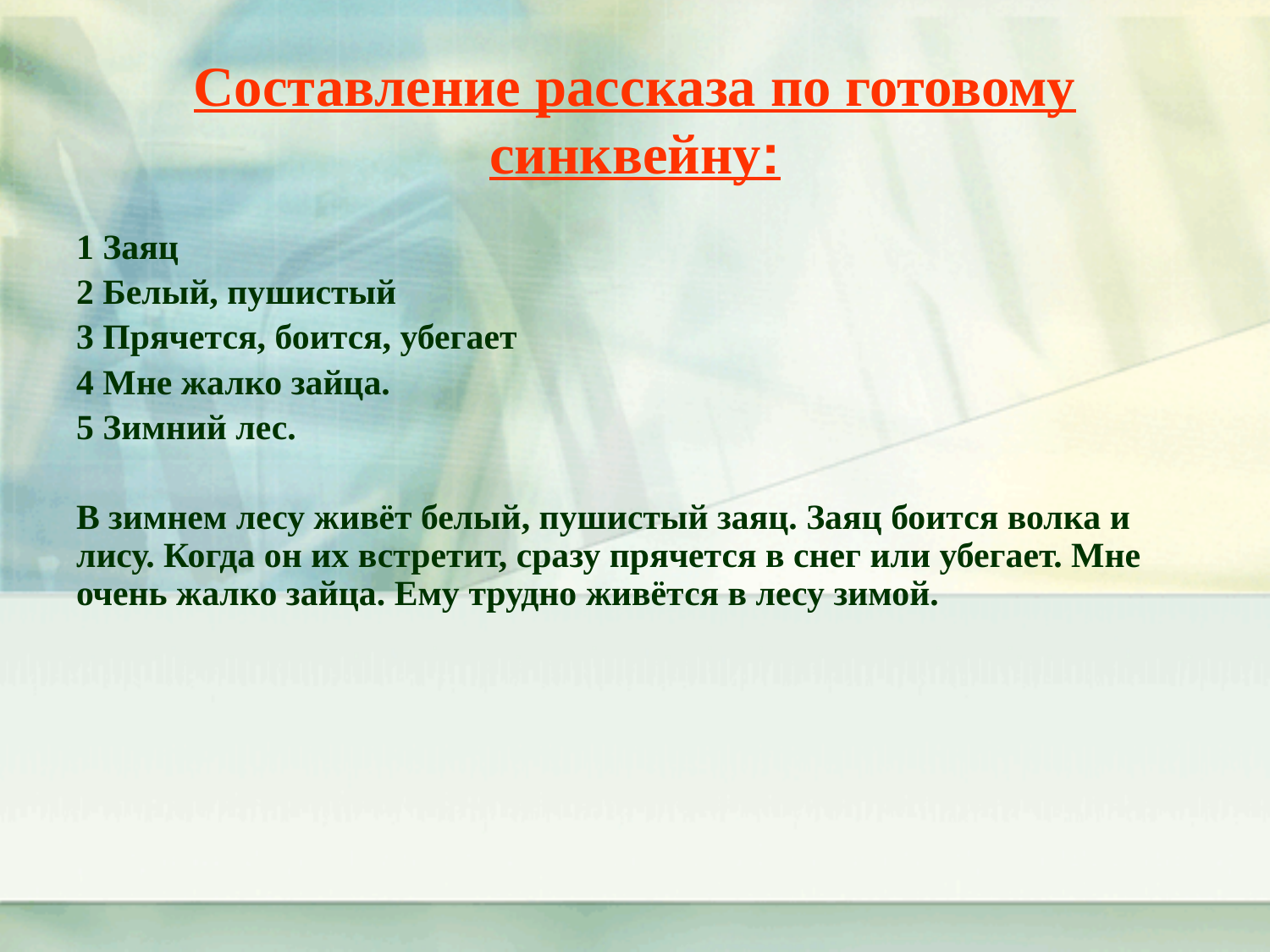

# Составление рассказа по готовому синквейну:
1 Заяц
2 Белый, пушистый
3 Прячется, боится, убегает
4 Мне жалко зайца.
5 Зимний лес.

В зимнем лесу живёт белый, пушистый заяц. Заяц боится волка и лису. Когда он их встретит, сразу прячется в снег или убегает. Мне очень жалко зайца. Ему трудно живётся в лесу зимой.